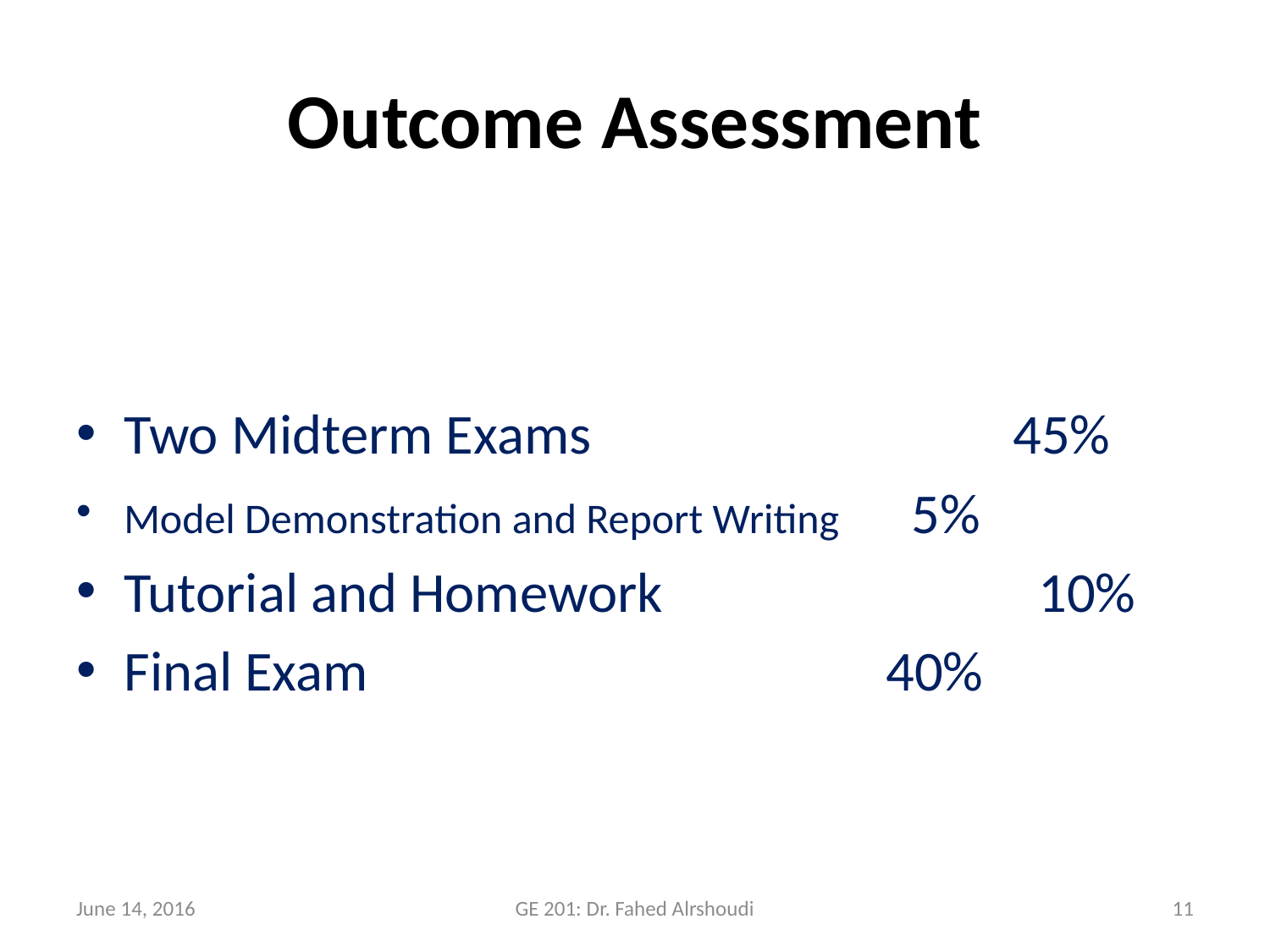

# Outcome Assessment
Two Midterm Exams				45%
Model Demonstration and Report Writing	  5%
Tutorial and Homework			  10%
Final Exam					40%
June 14, 2016
GE 201: Dr. Fahed Alrshoudi
11